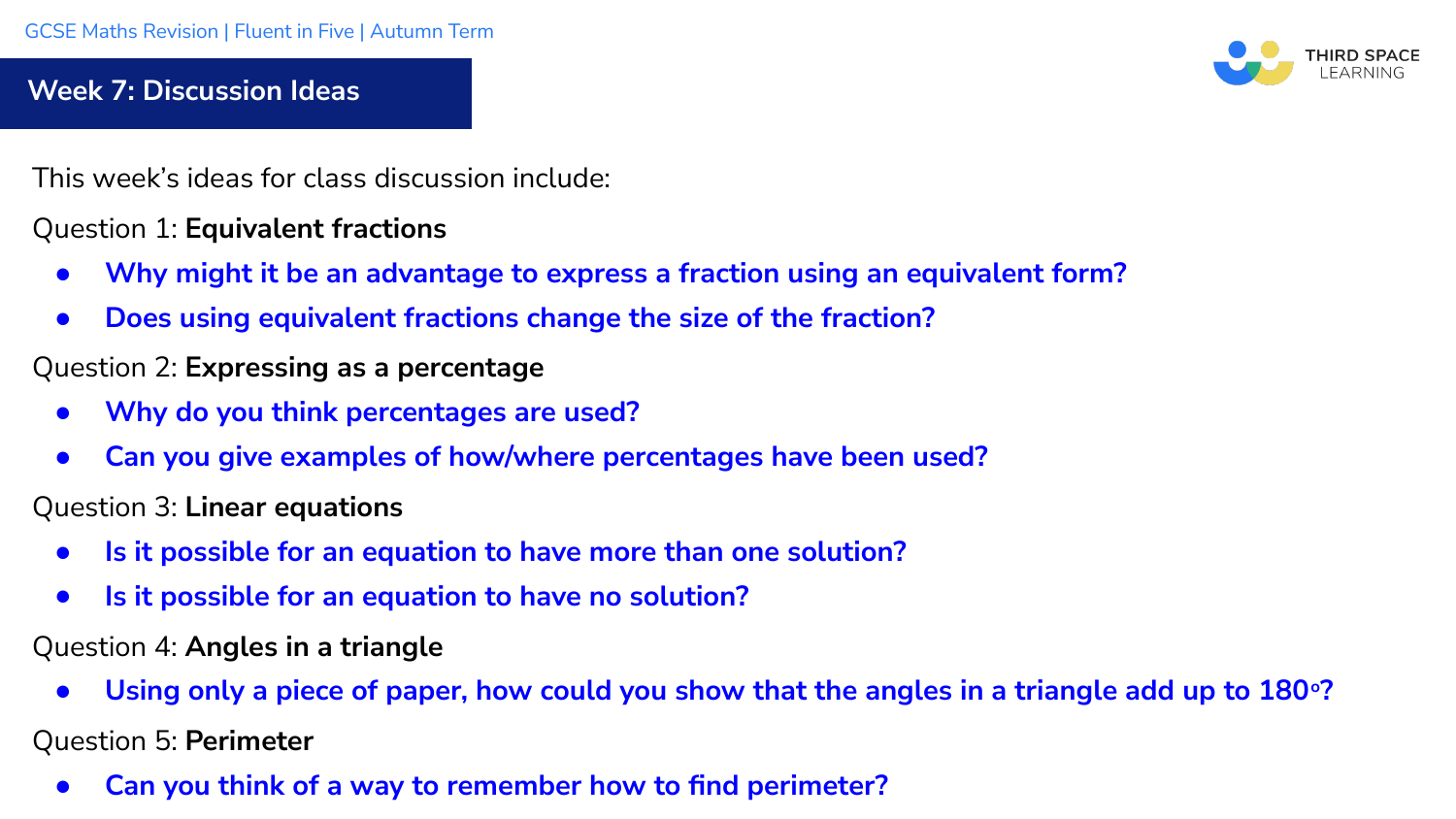

Week 7: Discussion Ideas
| This week’s ideas for class discussion include: |
| --- |
| Question 1: Equivalent fractions Why might it be an advantage to express a fraction using an equivalent form? Does using equivalent fractions change the size of the fraction? |
| Question 2: Expressing as a percentage Why do you think percentages are used? Can you give examples of how/where percentages have been used? |
| Question 3: Linear equations Is it possible for an equation to have more than one solution? Is it possible for an equation to have no solution? |
| Question 4: Angles in a triangle Using only a piece of paper, how could you show that the angles in a triangle add up to 180o? |
| Question 5: Perimeter Can you think of a way to remember how to find perimeter? |